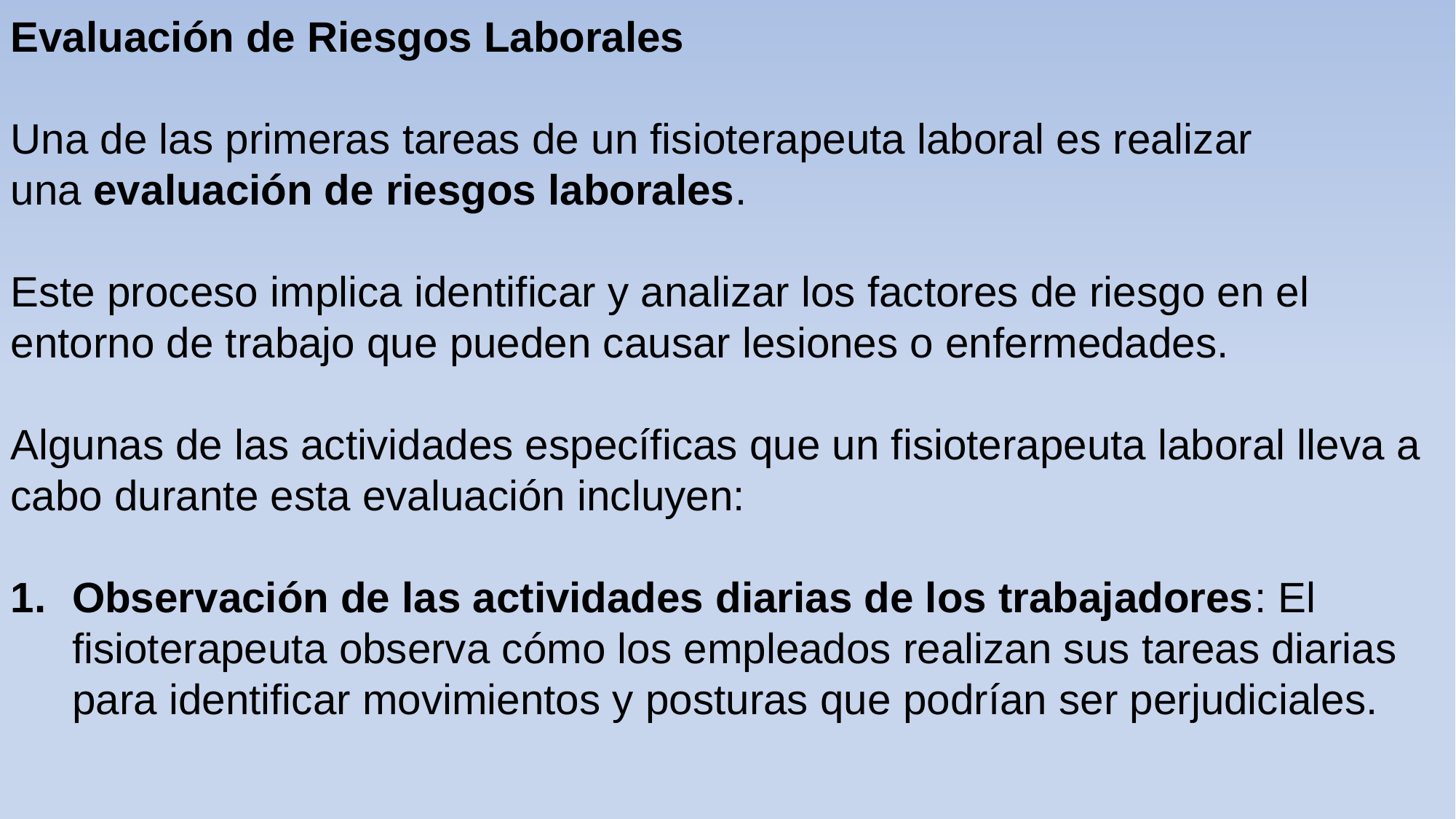

Evaluación de Riesgos Laborales

Una de las primeras tareas de un fisioterapeuta laboral es realizar una evaluación de riesgos laborales.

Este proceso implica identificar y analizar los factores de riesgo en el entorno de trabajo que pueden causar lesiones o enfermedades.

Algunas de las actividades específicas que un fisioterapeuta laboral lleva a cabo durante esta evaluación incluyen:

Observación de las actividades diarias de los trabajadores: El fisioterapeuta observa cómo los empleados realizan sus tareas diarias para identificar movimientos y posturas que podrían ser perjudiciales.